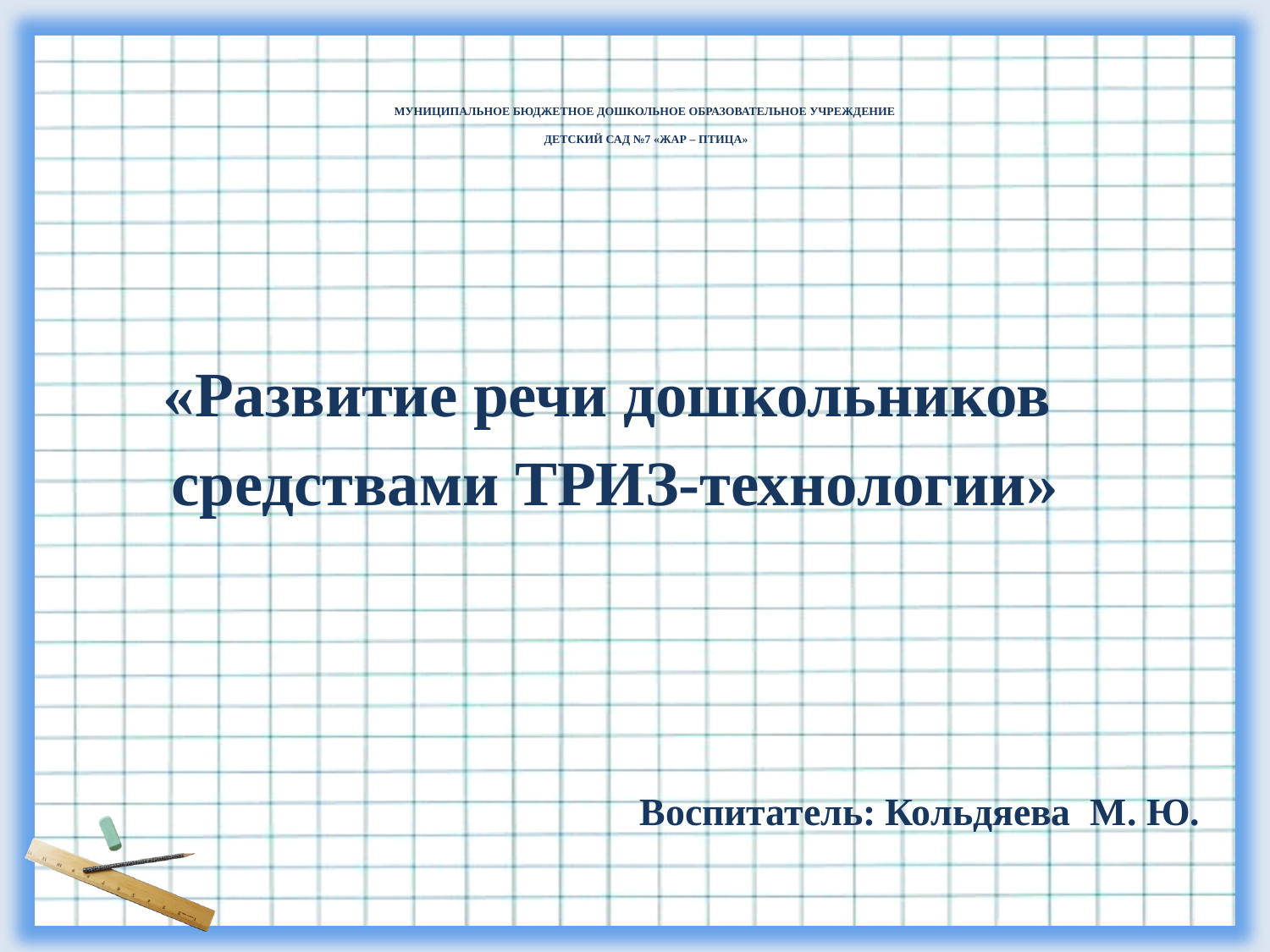

# МУНИЦИПАЛЬНОЕ БЮДЖЕТНОЕ ДОШКОЛЬНОЕ ОБРАЗОВАТЕЛЬНОЕ УЧРЕЖДЕНИЕ ДЕТСКИЙ САД №7 «ЖАР – ПТИЦА»
«Развитие речи дошкольников
средствами ТРИЗ-технологии»

Воспитатель: Кольдяева  М. Ю.